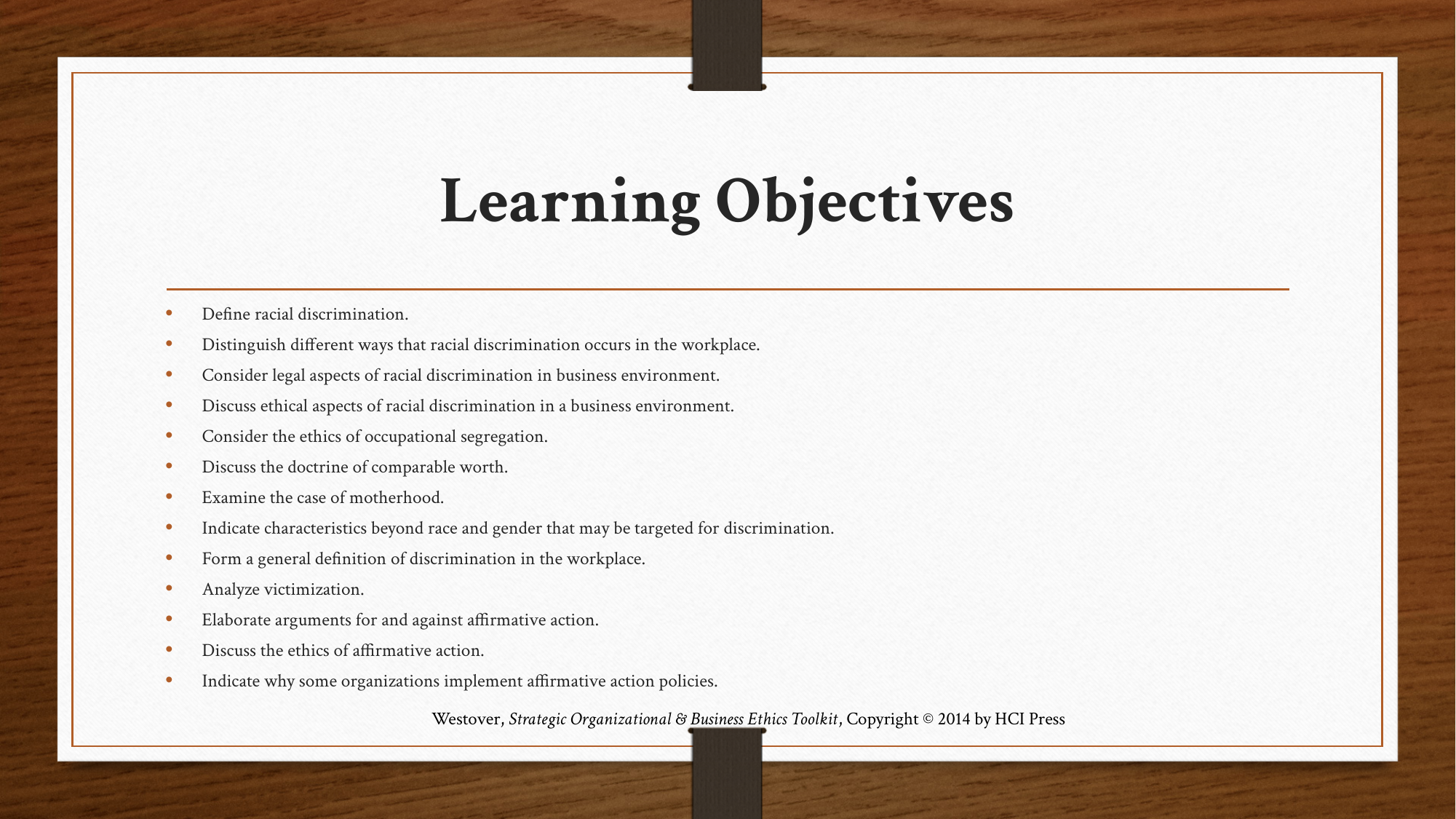

# Learning Objectives
Define racial discrimination.
Distinguish different ways that racial discrimination occurs in the workplace.
Consider legal aspects of racial discrimination in business environment.
Discuss ethical aspects of racial discrimination in a business environment.
Consider the ethics of occupational segregation.
Discuss the doctrine of comparable worth.
Examine the case of motherhood.
Indicate characteristics beyond race and gender that may be targeted for discrimination.
Form a general definition of discrimination in the workplace.
Analyze victimization.
Elaborate arguments for and against affirmative action.
Discuss the ethics of affirmative action.
Indicate why some organizations implement affirmative action policies.
Westover, Strategic Organizational & Business Ethics Toolkit, Copyright © 2014 by HCI Press